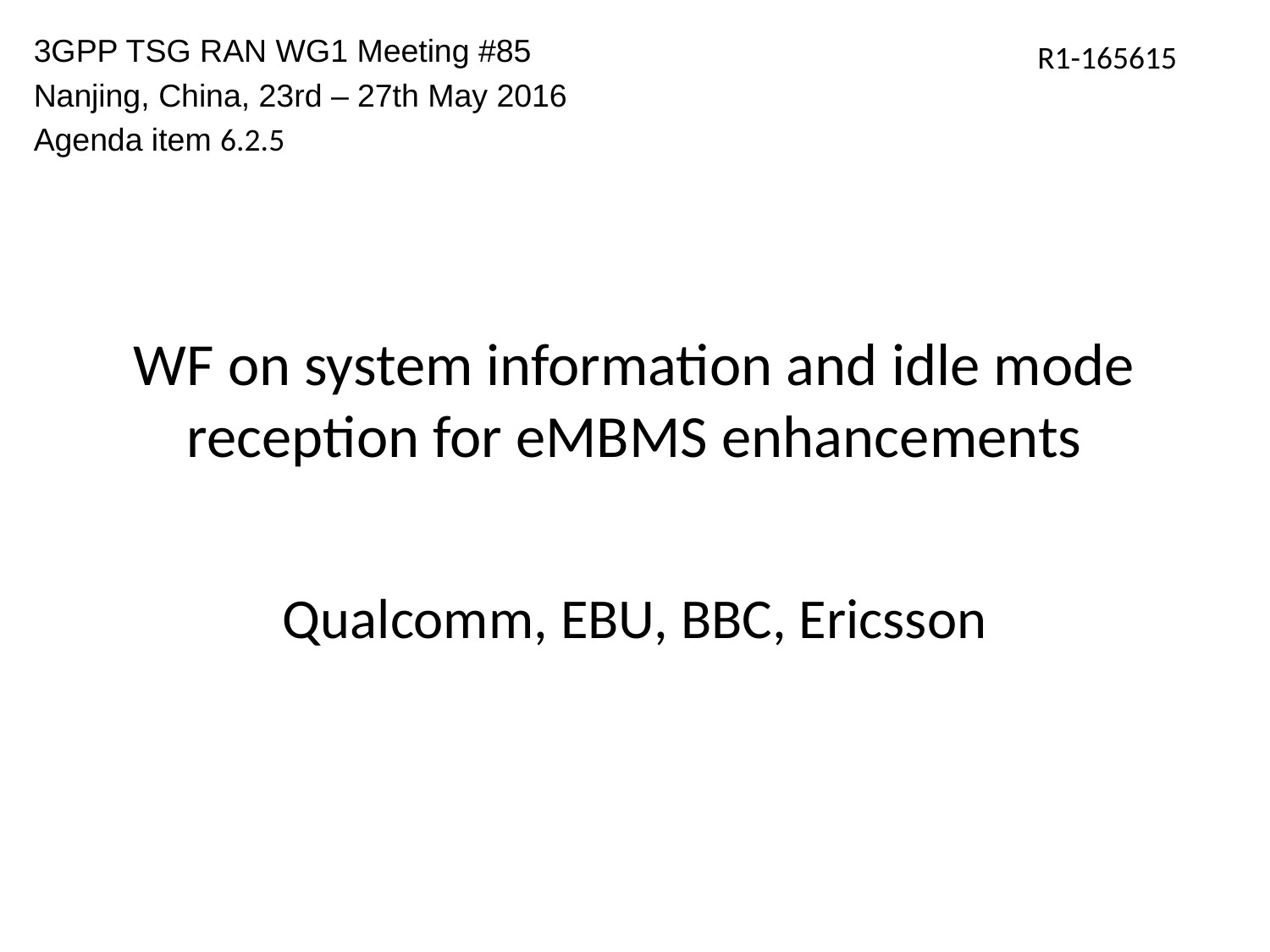

3GPP TSG RAN WG1 Meeting #85
Nanjing, China, 23rd – 27th May 2016
Agenda item 6.2.5
R1-165615
# WF on system information and idle mode reception for eMBMS enhancements
Qualcomm, EBU, BBC, Ericsson